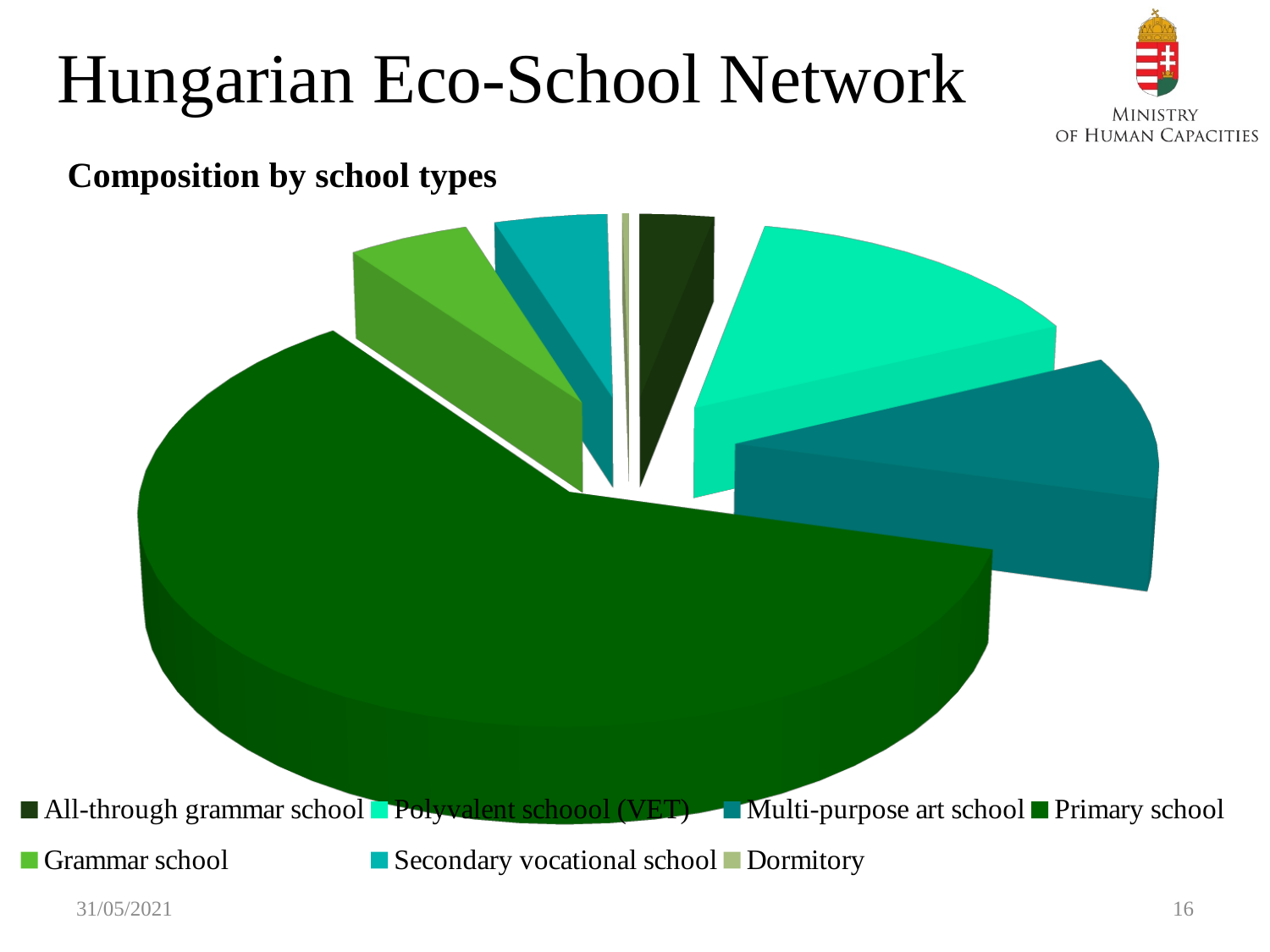

# Hungarian Eco-School Network
Composition by school types

[unsupported chart]

31/05/2021
16